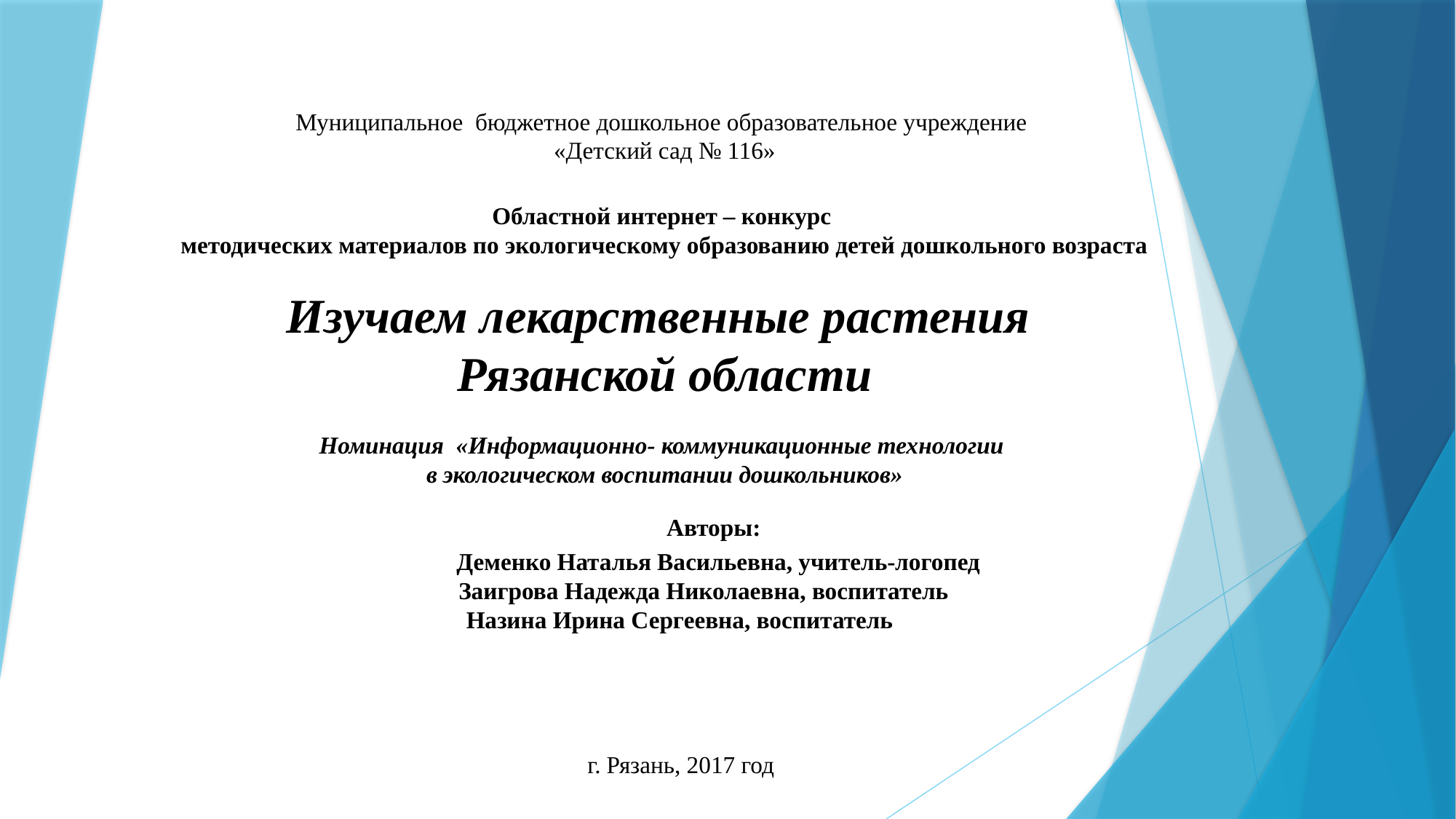

# Муниципальное  бюджетное дошкольное образовательное учреждение «Детский сад № 116» Областной интернет – конкурс методических материалов по экологическому образованию детей дошкольного возраста Изучаем лекарственные растения Рязанской области Номинация  «Информационно- коммуникационные технологии в экологическом воспитании дошкольников» Авторы: Деменко Наталья Васильевна, учитель-логопед Заигрова Надежда Николаевна, воспитатель Назина Ирина Сергеевна, воспитатель

г. Рязань, 2017 год